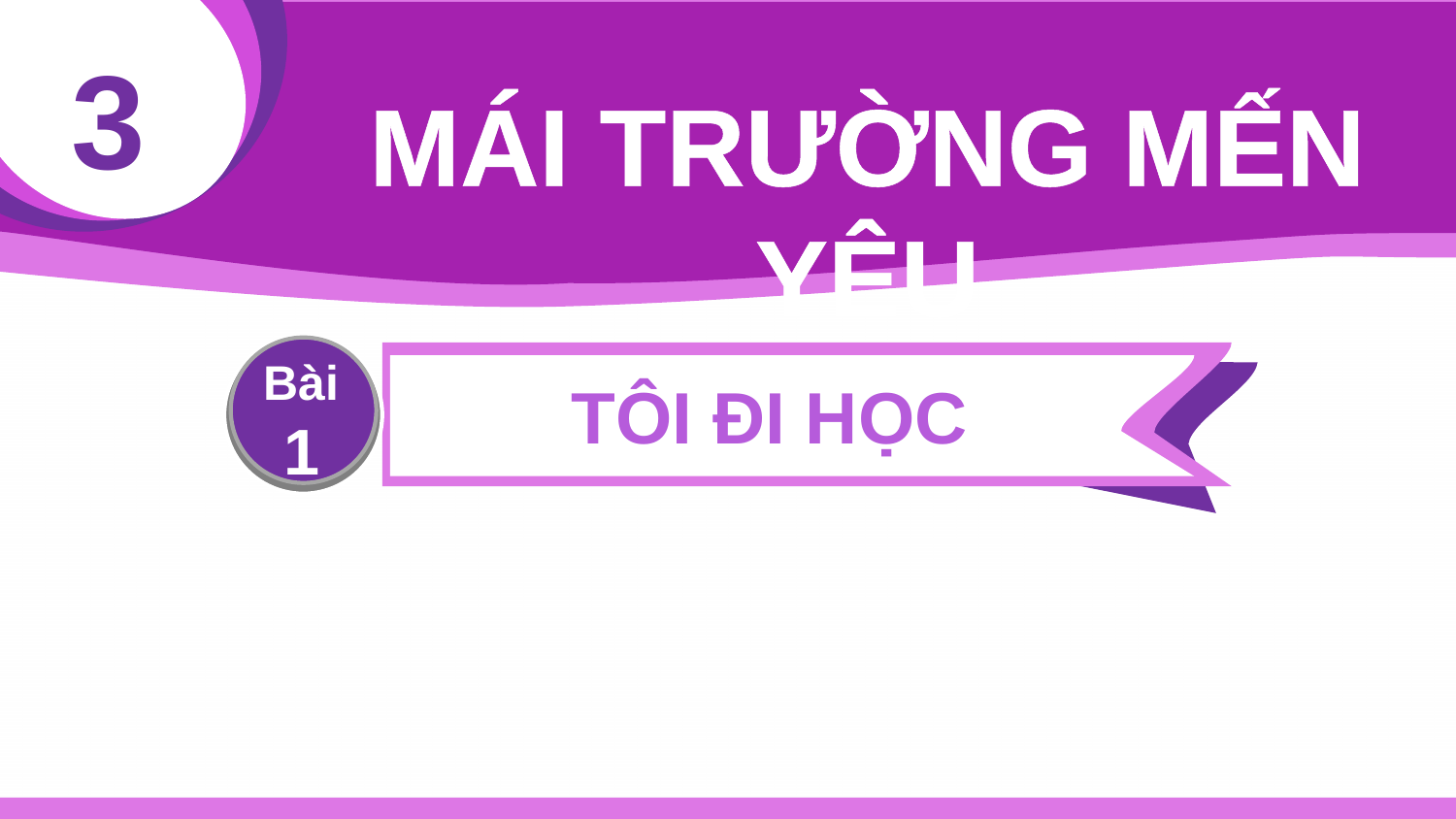

3
MÁI TRƯỜNG MẾN YÊU

Bài
1
TÔI ĐI HỌC